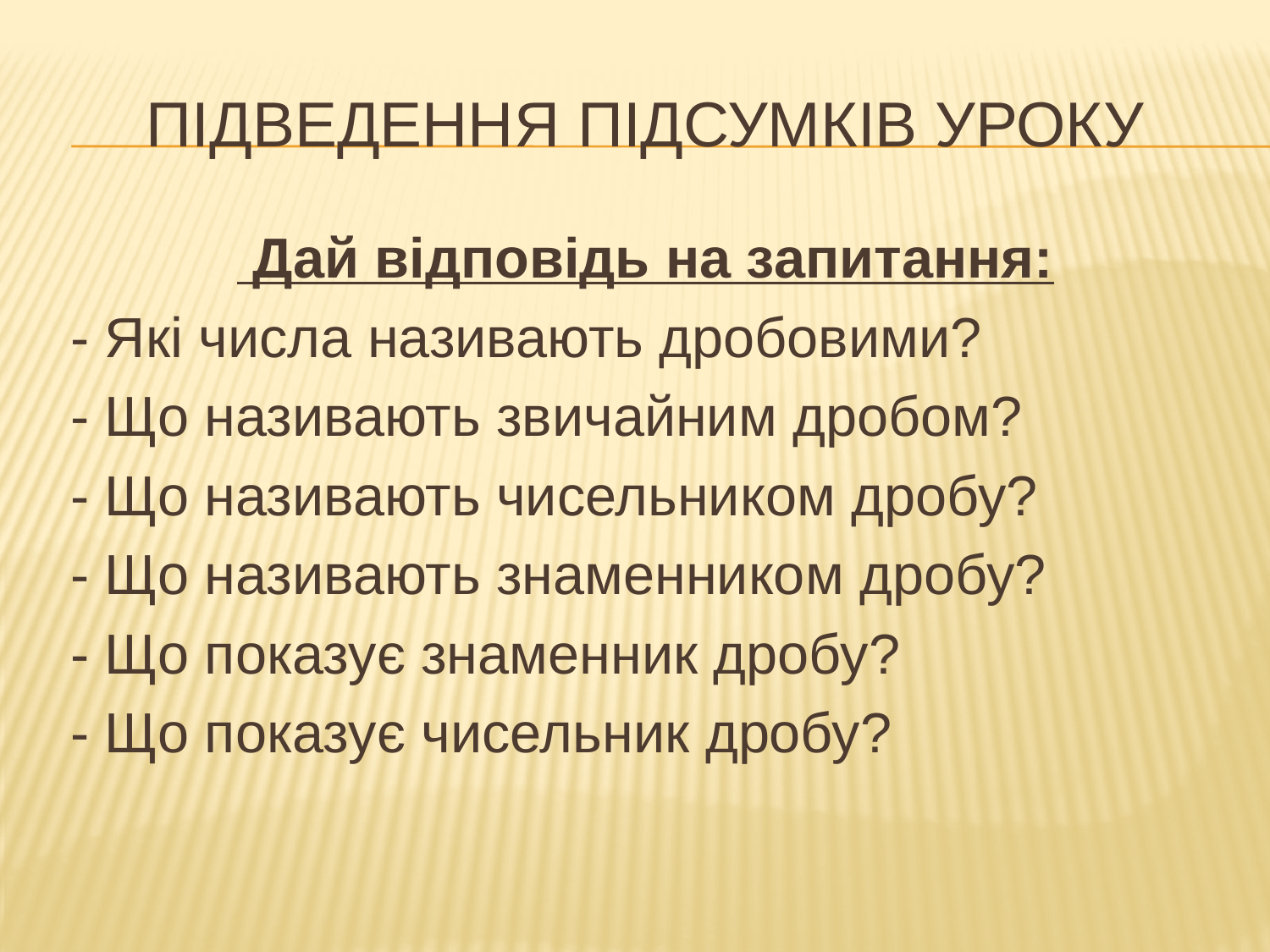

# Підведення підсумків уроку
 Дай відповідь на запитання:
 - Які числа називають дробовими?
 - Що називають звичайним дробом?
 - Що називають чисельником дробу?
 - Що називають знаменником дробу?
 - Що показує знаменник дробу?
 - Що показує чисельник дробу?